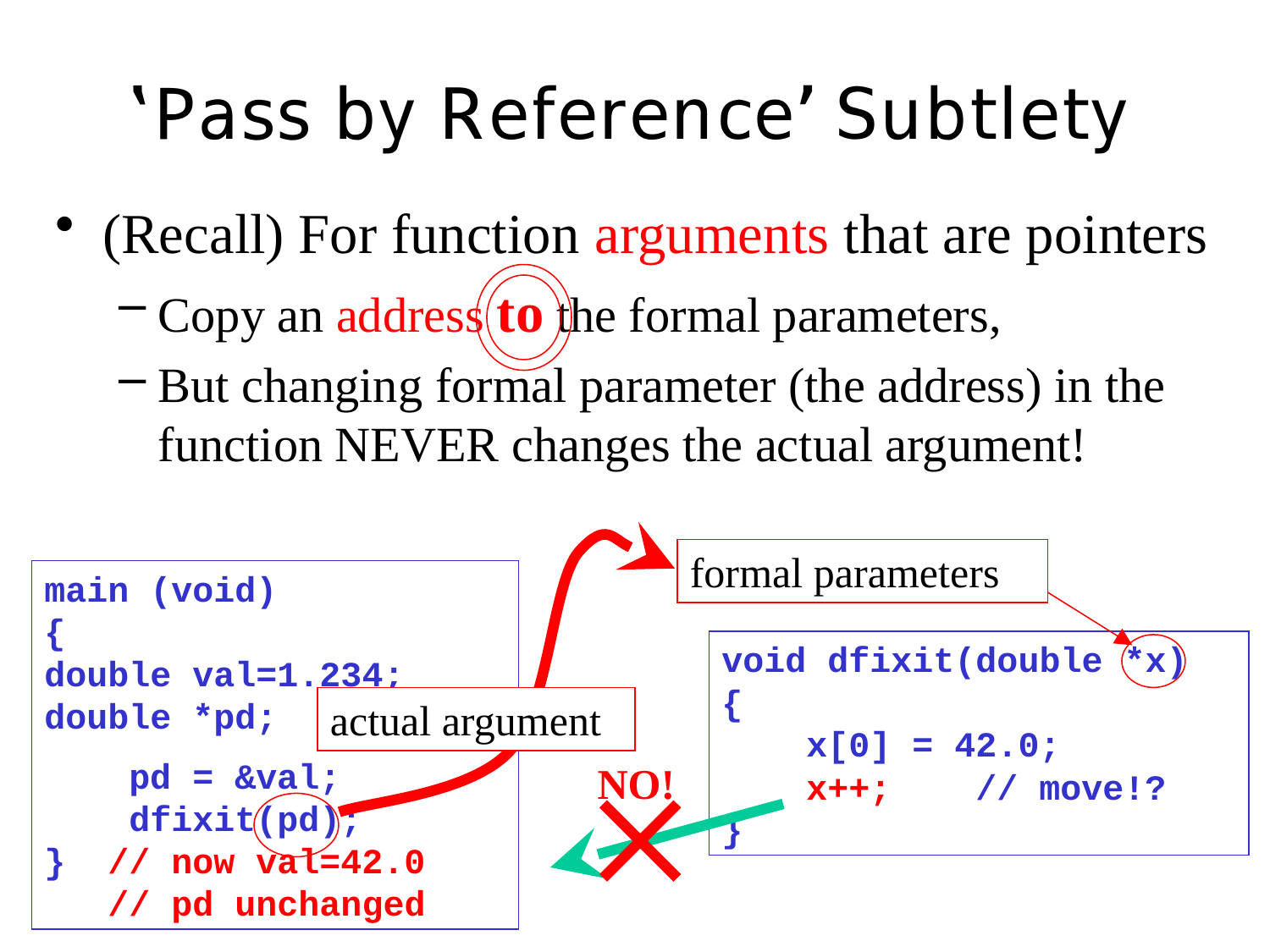

# ‘Pass by Reference’ Subtlety
(Recall) For function arguments that are pointers
Copy an address to the formal parameters,
But changing formal parameter (the address) in the function NEVER changes the actual argument!

formal parameters
main (void)
{
double val=1.234;
double *pd;
    pd = &val;
    dfixit(pd);
}  // now val=42.0
   // pd unchanged

void dfixit(double *x)
{
    x[0] = 42.0;
    x++;	// move!?
}

actual argument
NO!